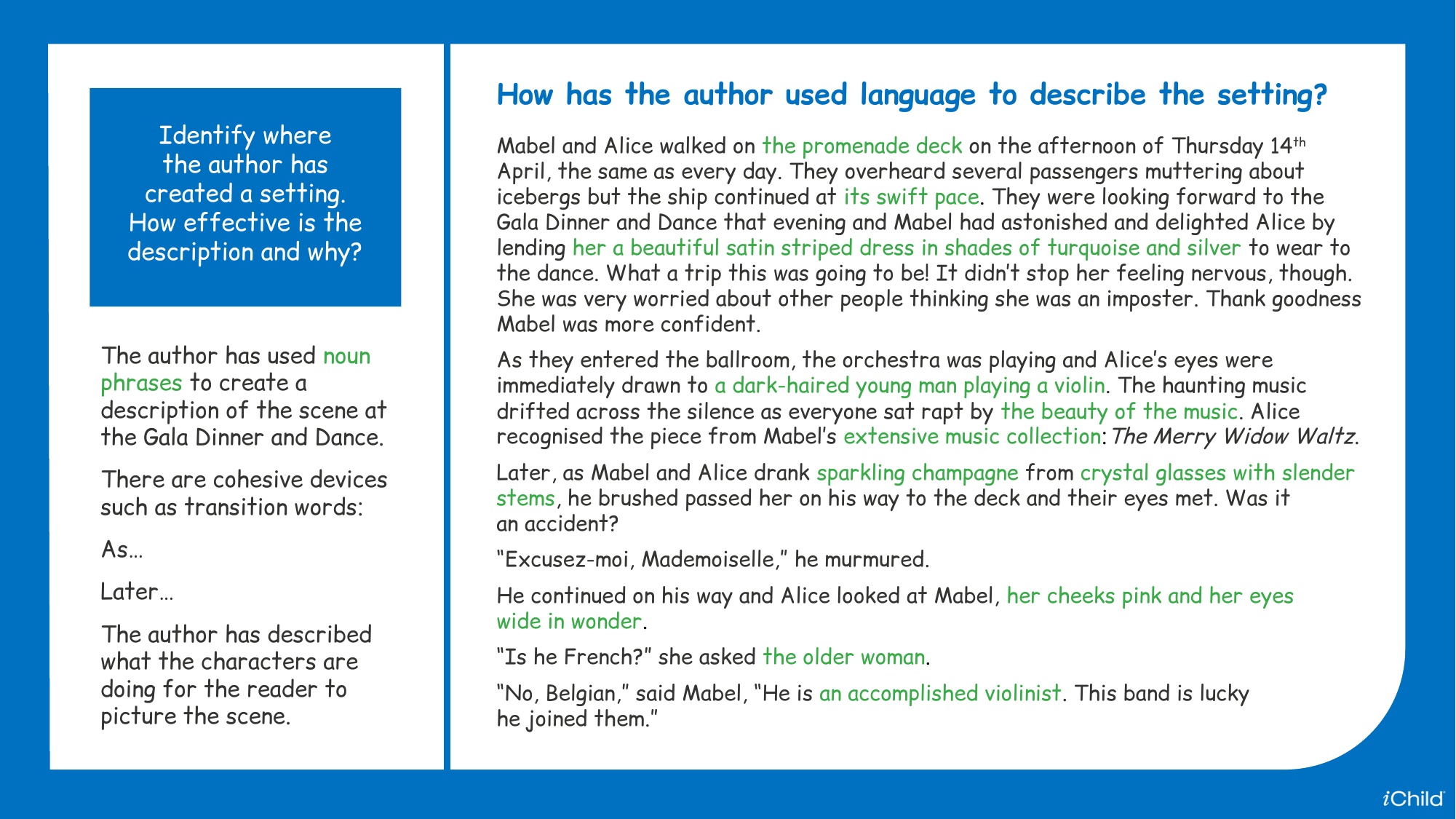

How has the author used language to describe the setting?

Identify where
the author has
created a setting.
How effective is the description and why?
Mabel and Alice walked on the promenade deck on the afternoon of Thursday 14th
April, the same as every day. They overheard several passengers muttering about icebergs but the ship continued at its swift pace. They were looking forward to the Gala Dinner and Dance that evening and Mabel had astonished and delighted Alice by lending her a beautiful satin striped dress in shades of turquoise and silver to wear to the dance. What a trip this was going to be! It didn’t stop her feeling nervous, though. She was very worried about other people thinking she was an imposter. Thank goodness Mabel was more confident.
As they entered the ballroom, the orchestra was playing and Alice’s eyes were immediately drawn to a dark-haired young man playing a violin. The haunting music drifted across the silence as everyone sat rapt by the beauty of the music. Alice recognised the piece from Mabel’s extensive music collection:The Merry Widow Waltz.
Later, as Mabel and Alice drank sparkling champagne from crystal glasses with slender stems, he brushed passed her on his way to the deck and their eyes met. Was it
an accident?
“Excusez-moi, Mademoiselle,” he murmured.
He continued on his way and Alice looked at Mabel, her cheeks pink and her eyes
wide in wonder.
“Is he French?” she asked the older woman.
“No, Belgian,” said Mabel, “He is an accomplished violinist. This band is lucky
he joined them.”
The author has used noun phrases to create a description of the scene at the Gala Dinner and Dance.
There are cohesive devices such as transition words:
As…
Later…
The author has described what the characters are doing for the reader to picture the scene.